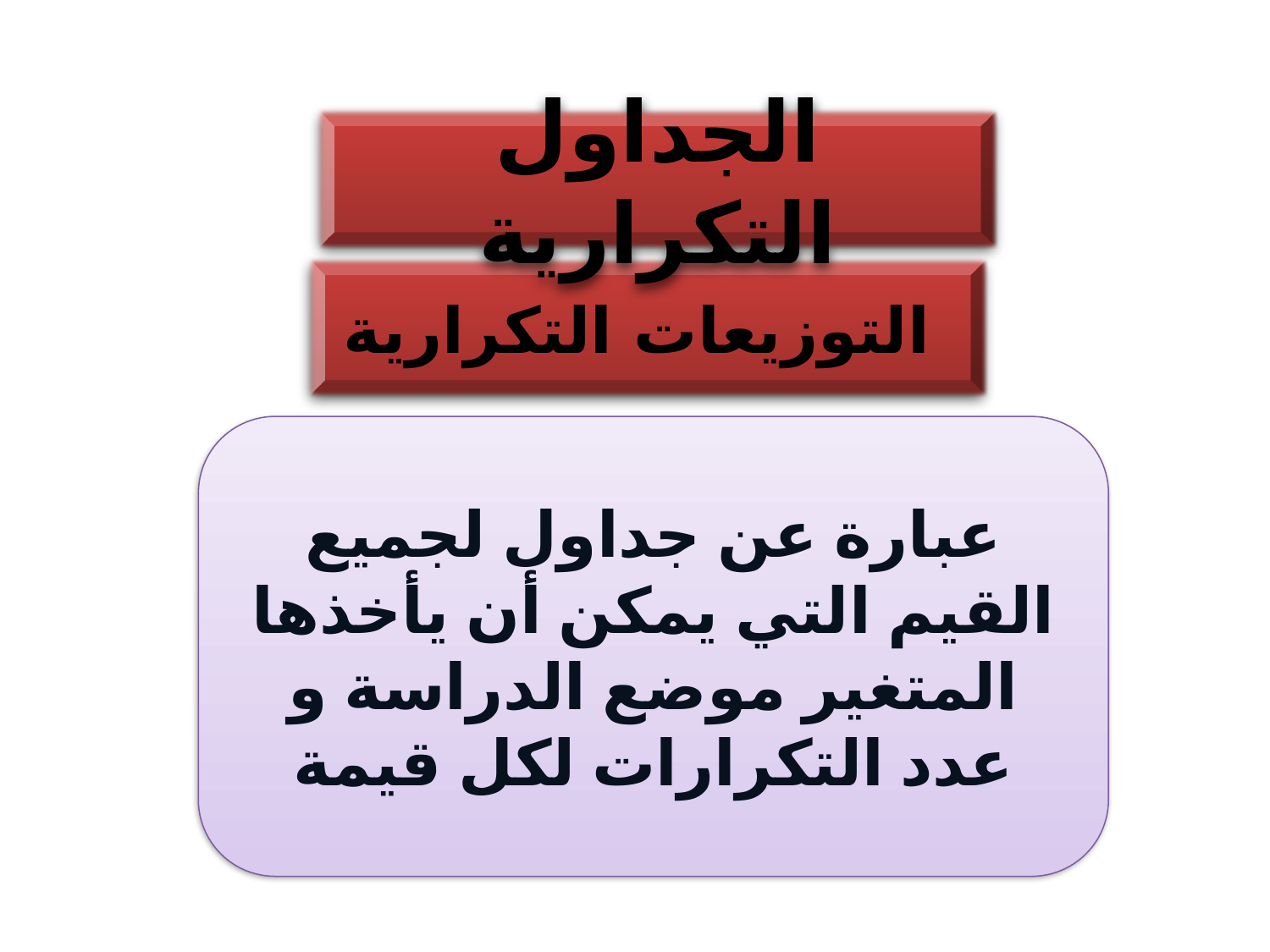

الجداول  التكرارية
 التوزيعات التكرارية
عبارة عن جداول لجميع القيم التي يمكن أن يأخذها المتغير موضع الدراسة و عدد التكرارات لكل قيمة